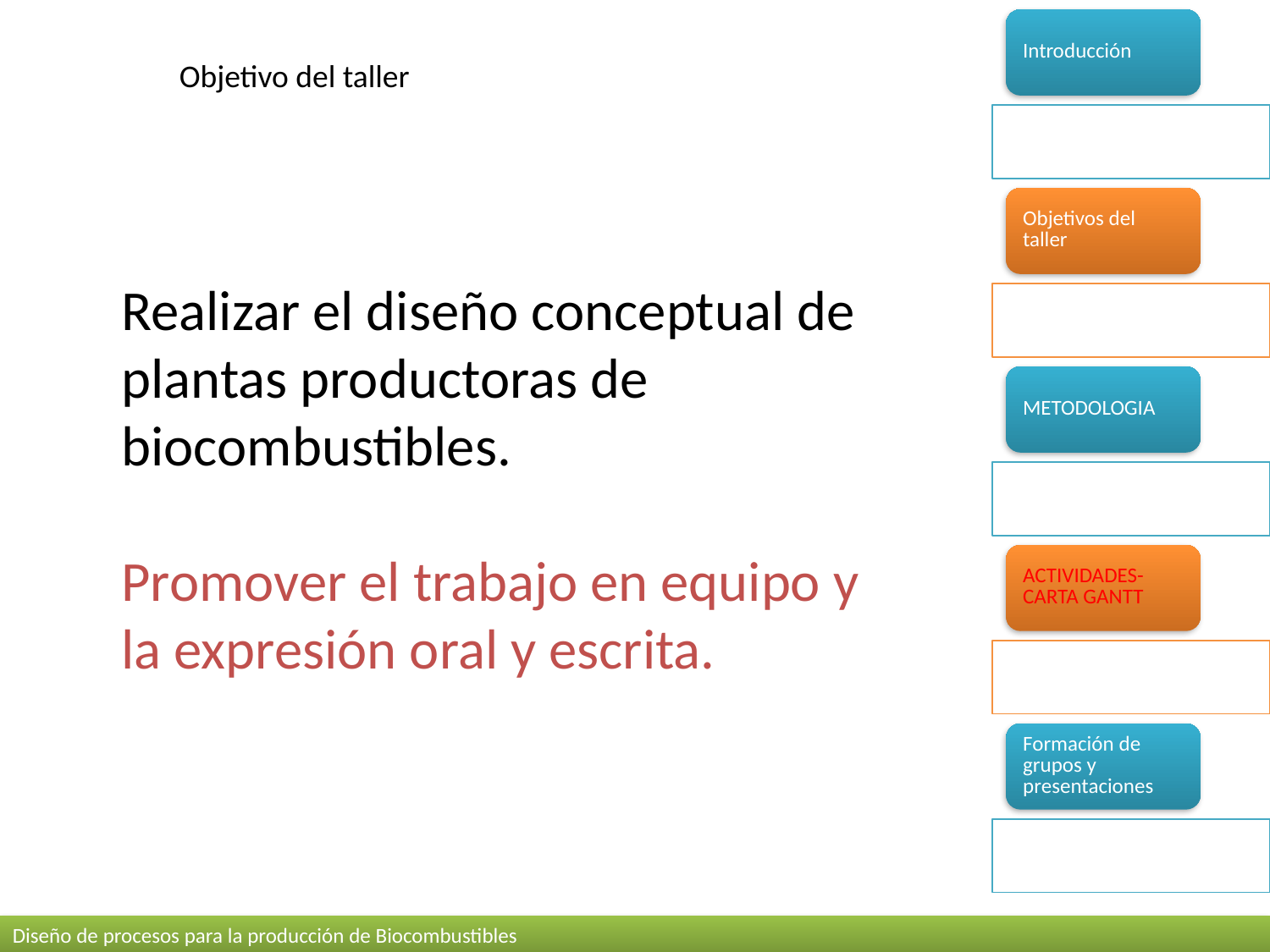

Introducción
Objetivos del taller
ACTIVIDADES-CARTA GANTT
METODOLOGIA
Formación de grupos y presentaciones
 Objetivo del taller
Realizar el diseño conceptual de plantas productoras de biocombustibles.

Promover el trabajo en equipo y la expresión oral y escrita.

Diseño de procesos para la producción de Biocombustibles